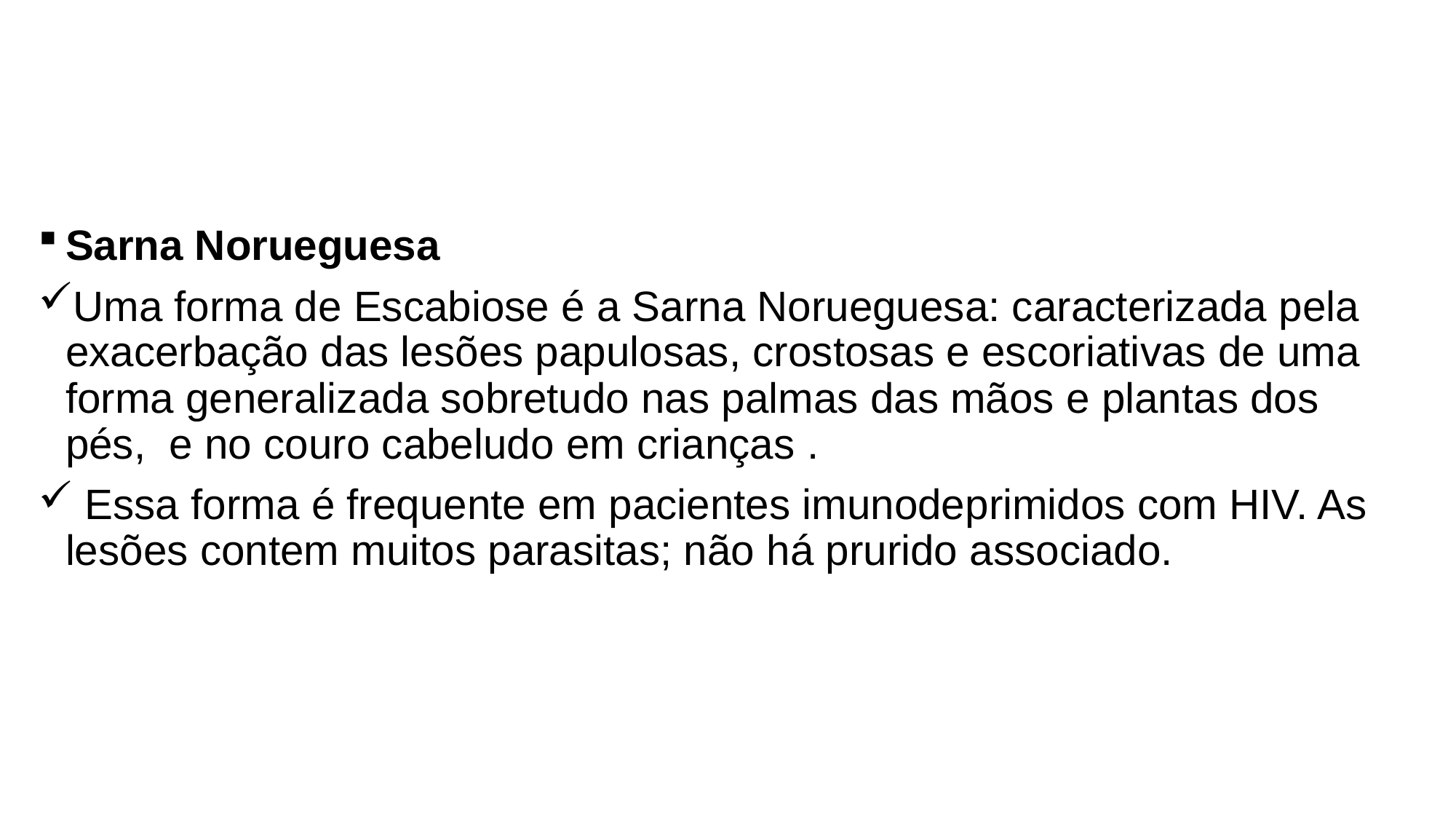

#
Sarna Norueguesa
Uma forma de Escabiose é a Sarna Norueguesa: caracterizada pela exacerbação das lesões papulosas, crostosas e escoriativas de uma forma generalizada sobretudo nas palmas das mãos e plantas dos pés,  e no couro cabeludo em crianças .
 Essa forma é frequente em pacientes imunodeprimidos com HIV. As lesões contem muitos parasitas; não há prurido associado.